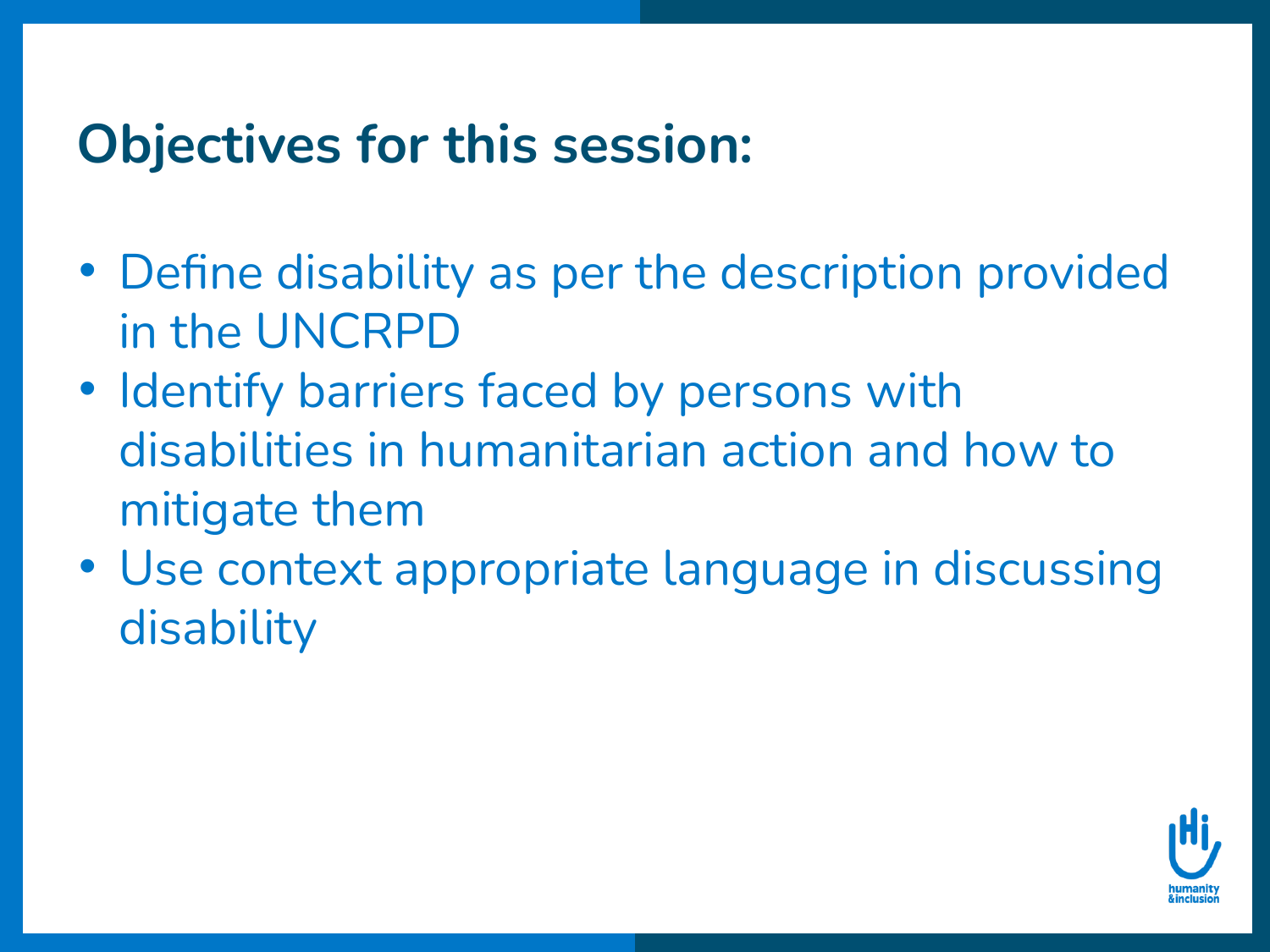

# Objectives for this session:
Define disability as per the description provided in the UNCRPD
Identify barriers faced by persons with disabilities in humanitarian action and how to mitigate them
Use context appropriate language in discussing disability